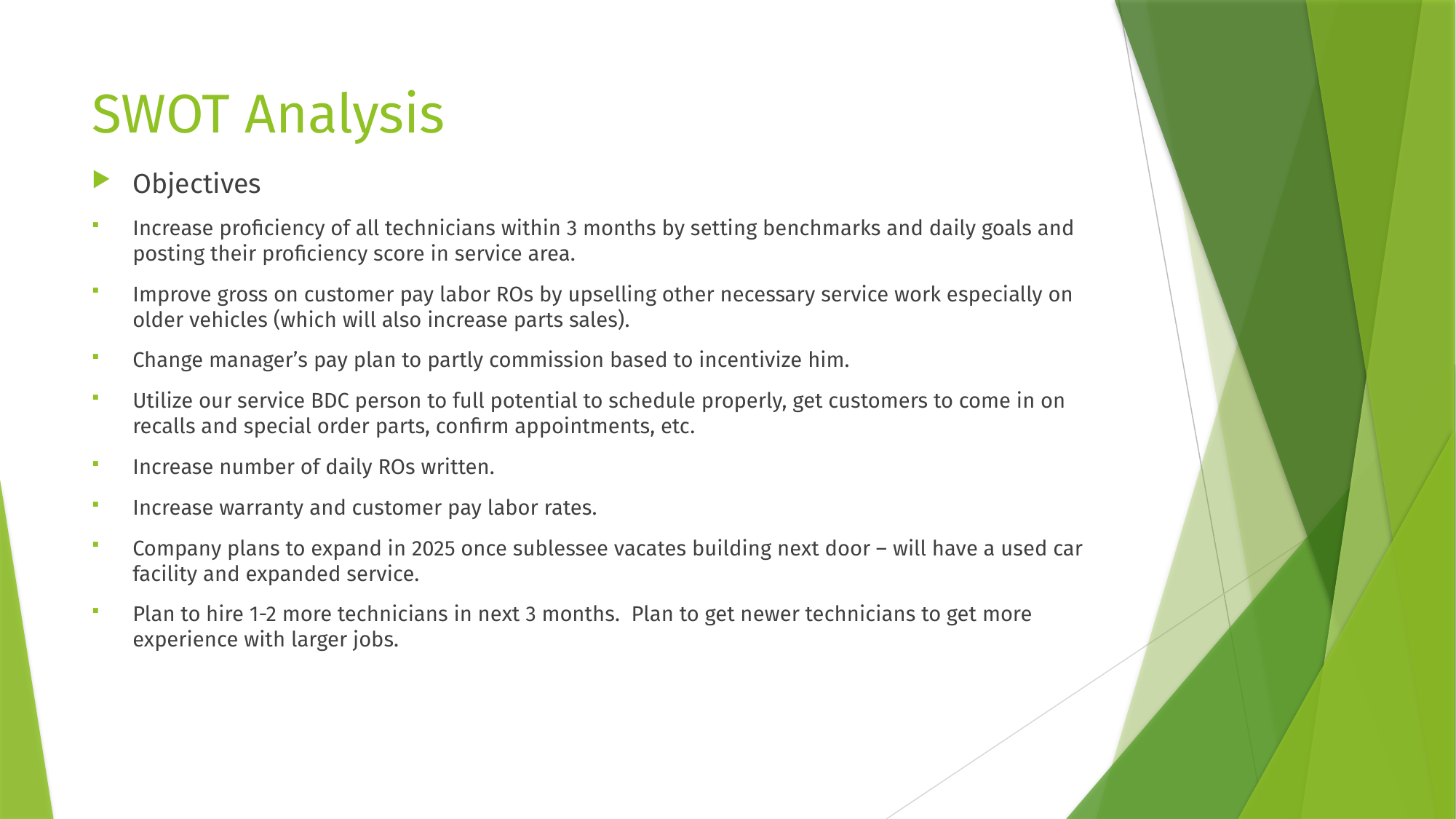

# SWOT Analysis
Objectives
Increase proficiency of all technicians within 3 months by setting benchmarks and daily goals and posting their proficiency score in service area.
Improve gross on customer pay labor ROs by upselling other necessary service work especially on older vehicles (which will also increase parts sales).
Change manager’s pay plan to partly commission based to incentivize him.
Utilize our service BDC person to full potential to schedule properly, get customers to come in on recalls and special order parts, confirm appointments, etc.
Increase number of daily ROs written.
Increase warranty and customer pay labor rates.
Company plans to expand in 2025 once sublessee vacates building next door – will have a used car facility and expanded service.
Plan to hire 1-2 more technicians in next 3 months.  Plan to get newer technicians to get more experience with larger jobs.